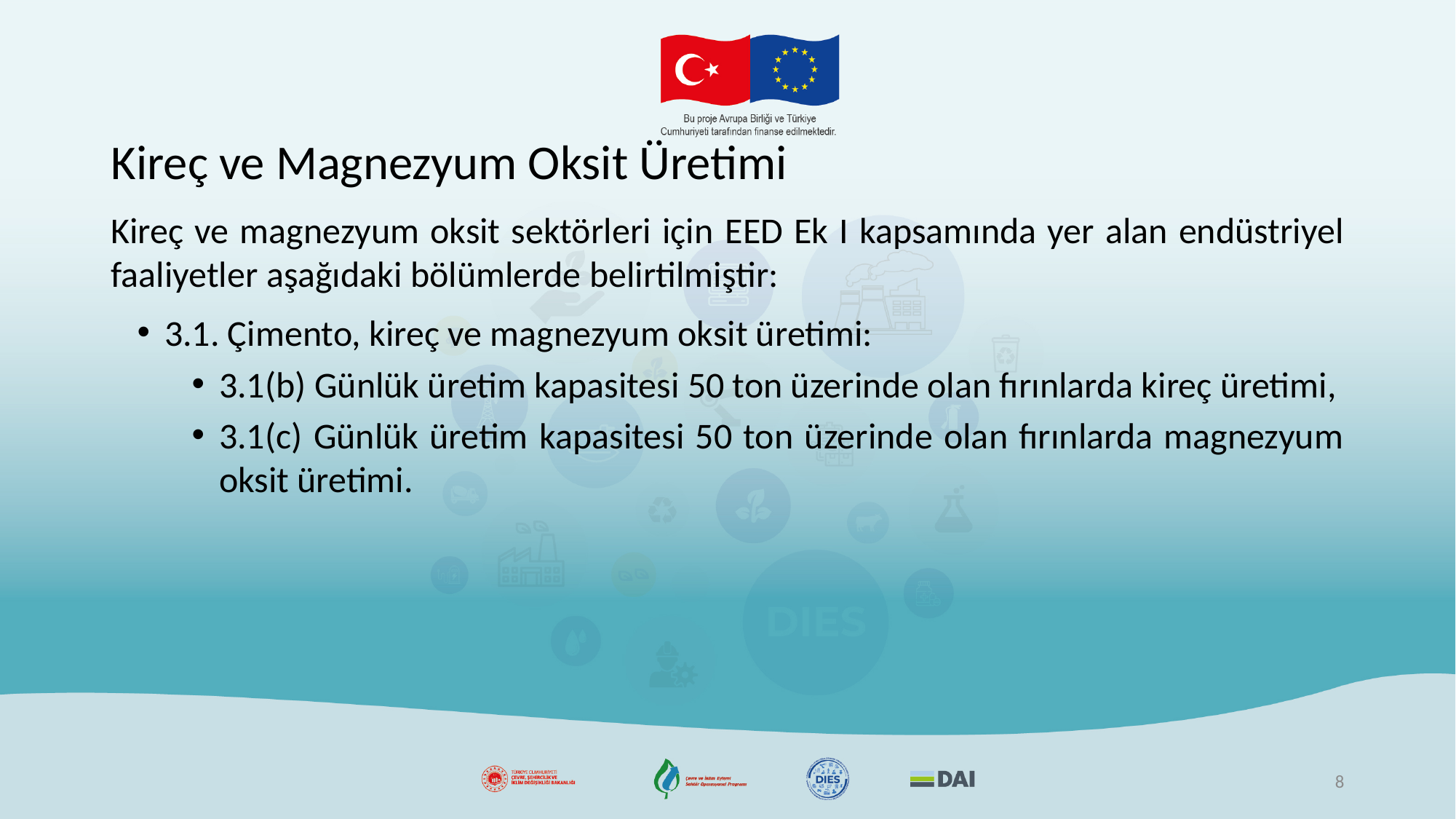

# Kireç ve Magnezyum Oksit Üretimi
Kireç ve magnezyum oksit sektörleri için EED Ek I kapsamında yer alan endüstriyel faaliyetler aşağıdaki bölümlerde belirtilmiştir:
3.1. Çimento, kireç ve magnezyum oksit üretimi:
3.1(b) Günlük üretim kapasitesi 50 ton üzerinde olan fırınlarda kireç üretimi,
3.1(c) Günlük üretim kapasitesi 50 ton üzerinde olan fırınlarda magnezyum oksit üretimi.

8